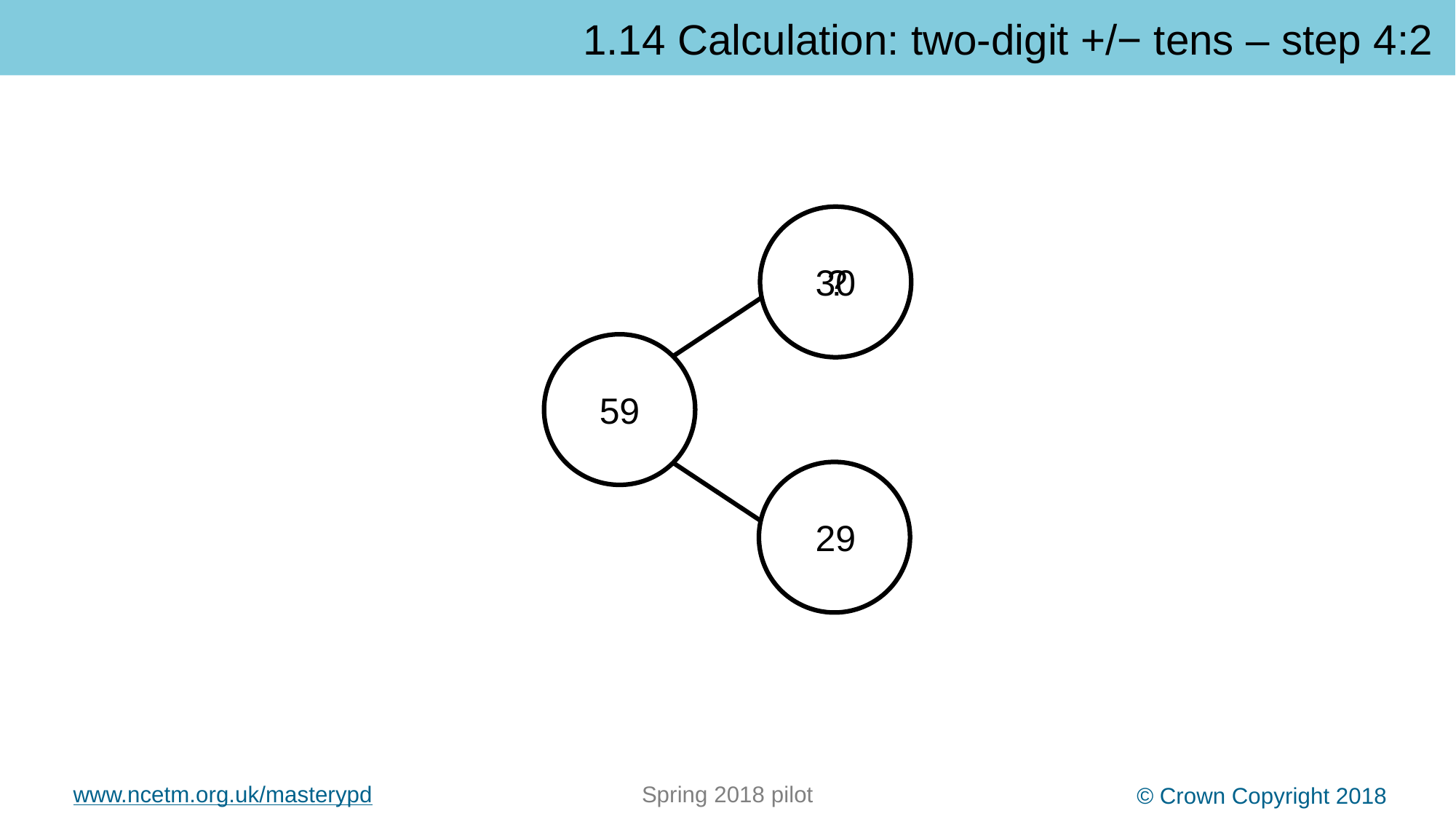

1.14 Calculation: two-digit +/− tens – step 4:2

30
?
59
29